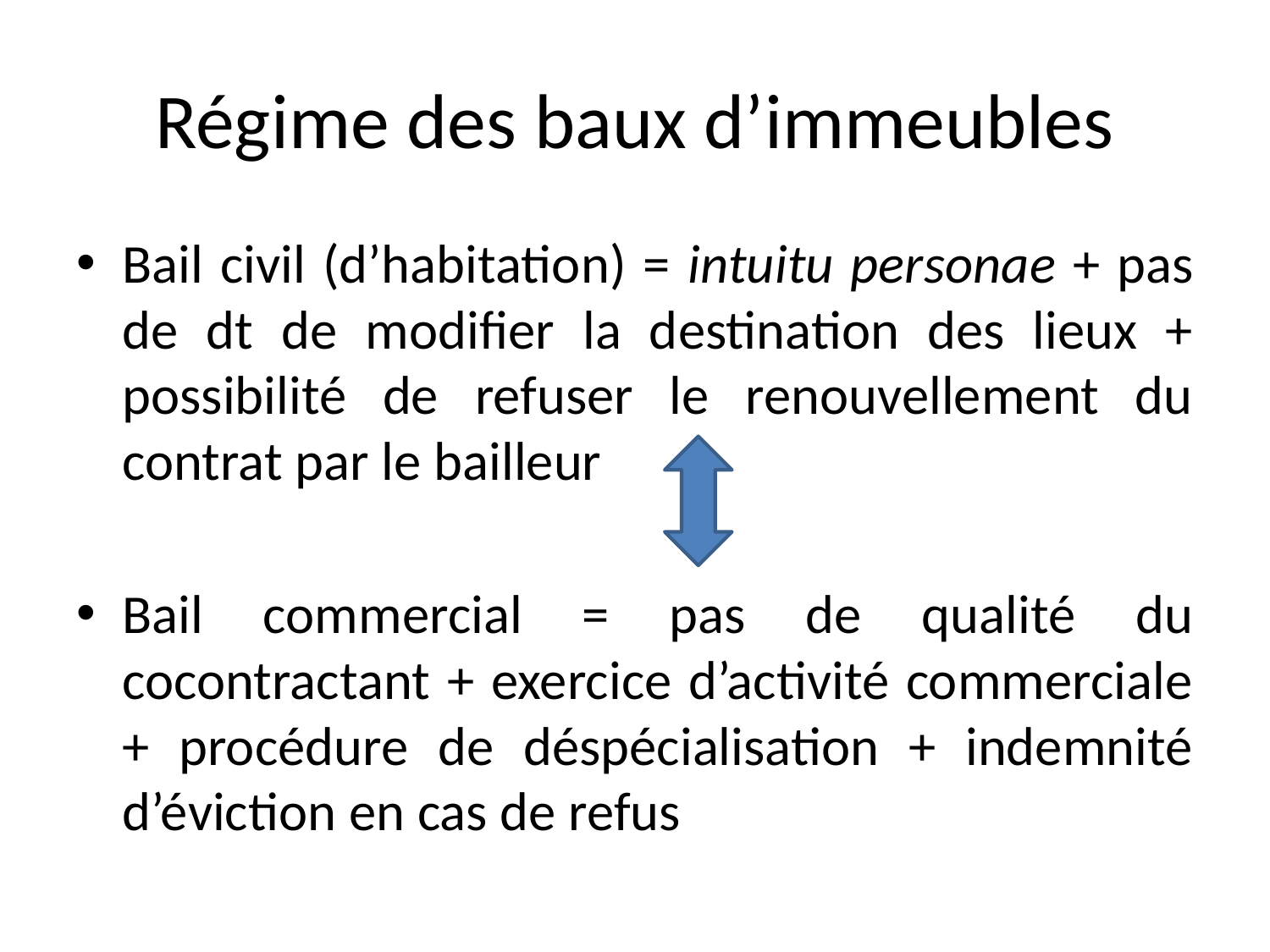

# Régime des baux d’immeubles
Bail civil (d’habitation) = intuitu personae + pas de dt de modifier la destination des lieux + possibilité de refuser le renouvellement du contrat par le bailleur

Bail commercial = pas de qualité du cocontractant + exercice d’activité commerciale + procédure de déspécialisation + indemnité d’éviction en cas de refus